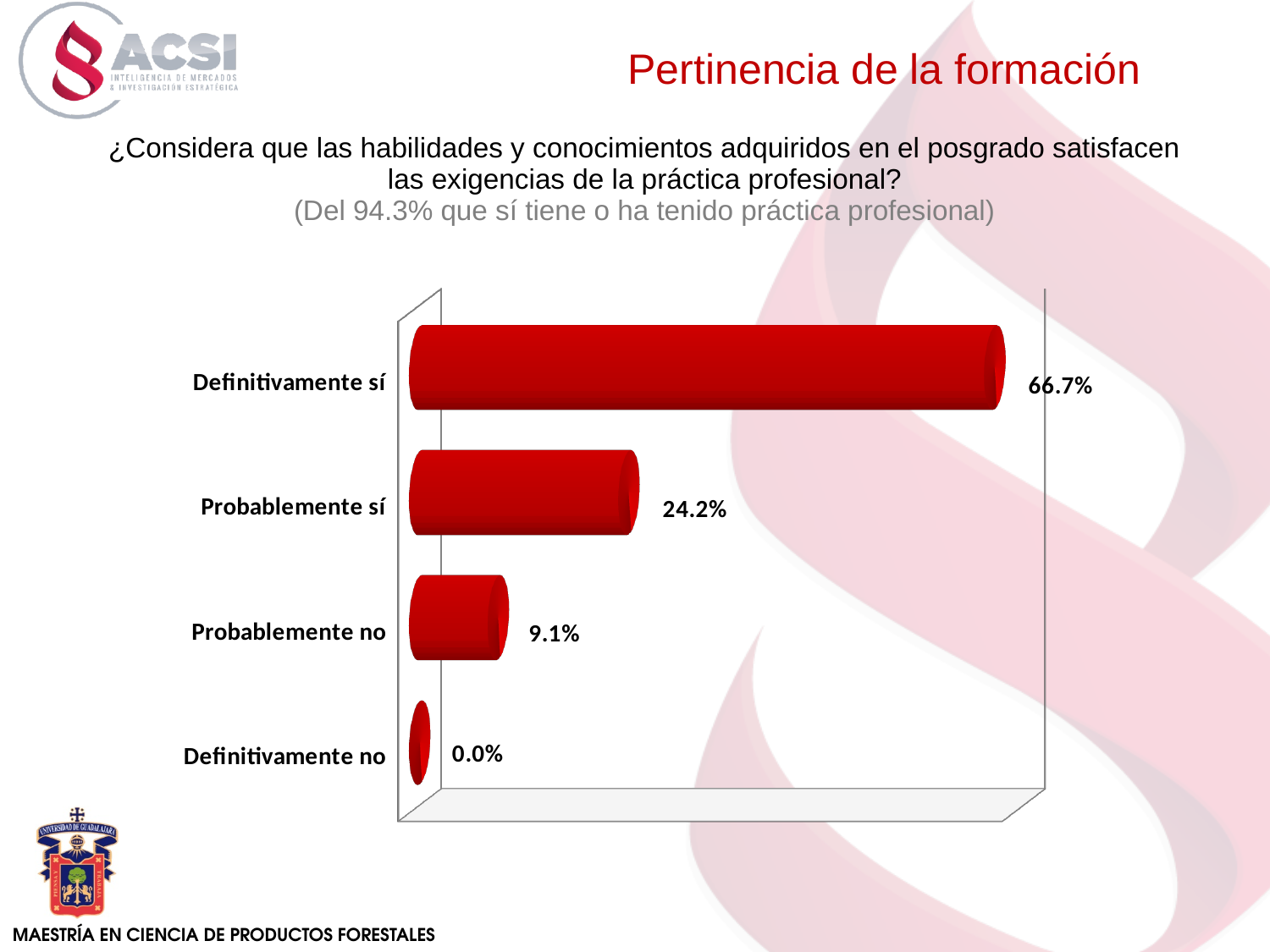

Pertinencia de la formación
¿Considera que las habilidades y conocimientos adquiridos en el posgrado satisfacen las exigencias de la práctica profesional?
(Del 94.3% que sí tiene o ha tenido práctica profesional)

[unsupported chart]